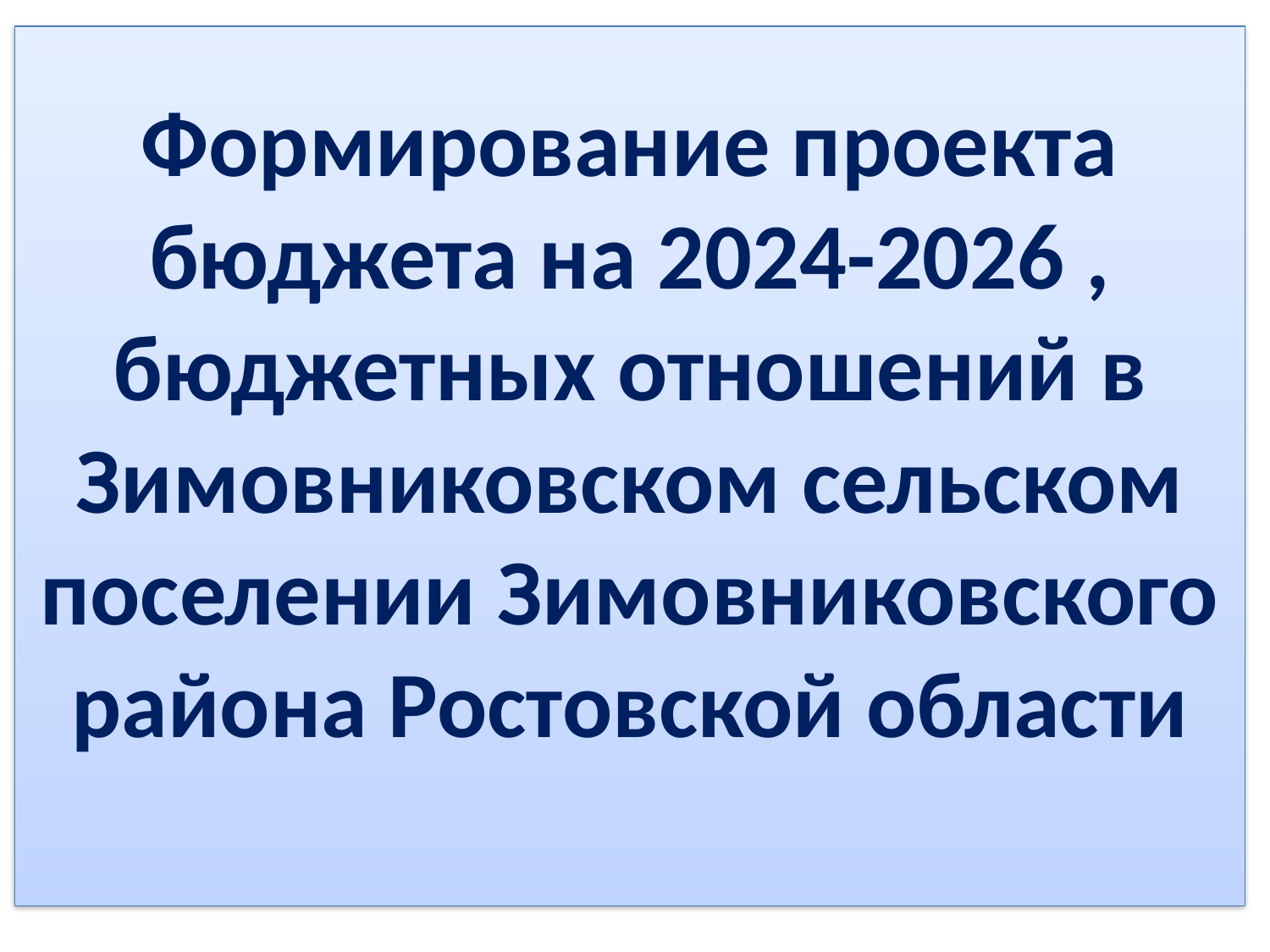

# Формирование проекта бюджета на 2024-2026 , бюджетных отношений в Зимовниковском сельском поселении Зимовниковского района Ростовской области